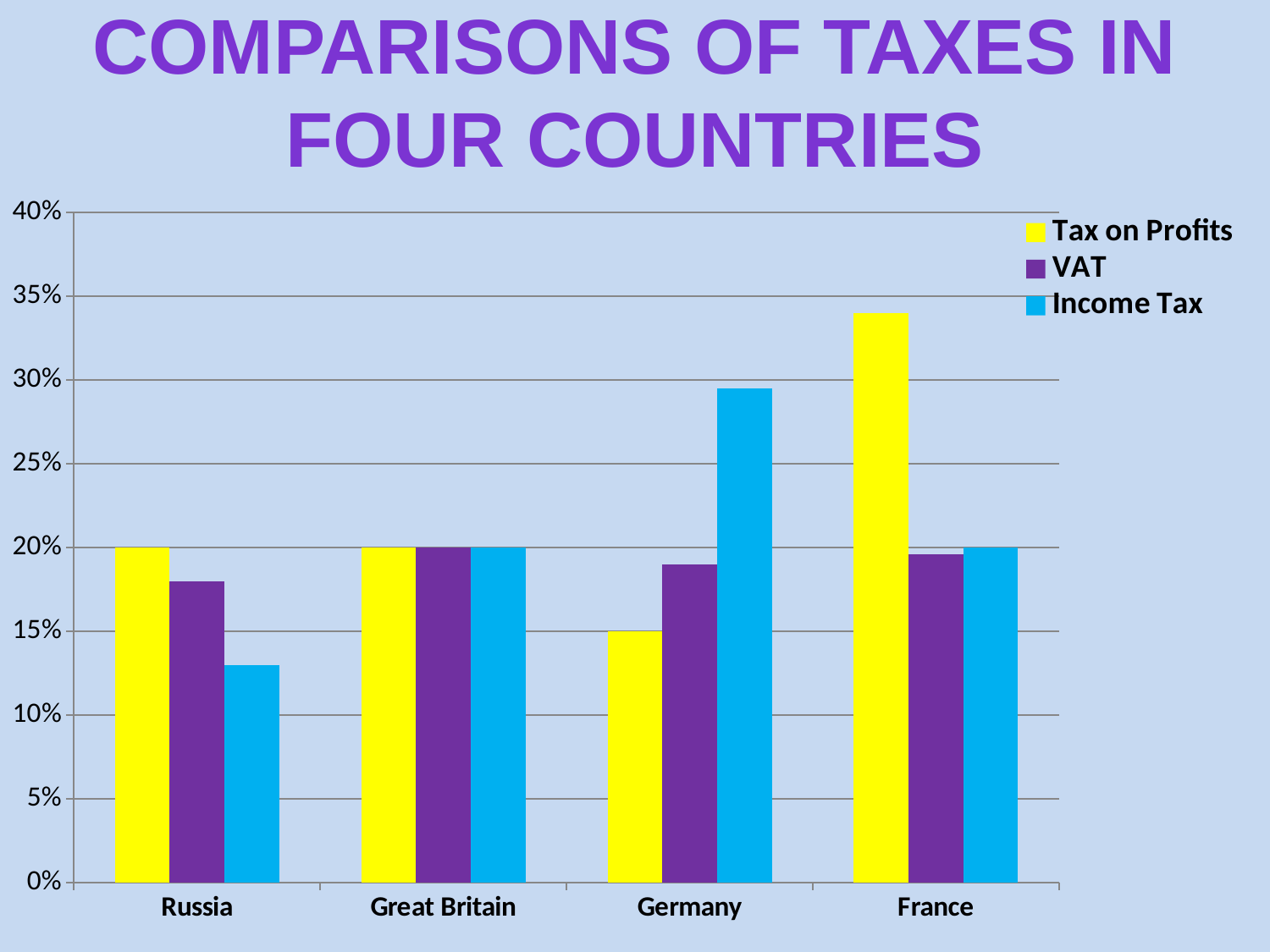

# Comparisons of taxes in four countries

### Chart

| Category | Tax on Profits | VAT | Income Tax  |
|---|---|---|---|
| Russia | 0.2 | 0.1800000000000001 | 0.13 |
| Great Britain | 0.2 | 0.2 | 0.2 |
| Germany | 0.1500000000000001 | 0.1900000000000001 | 0.2950000000000002 |
| France | 0.34000000000000036 | 0.19600000000000012 | 0.2 |